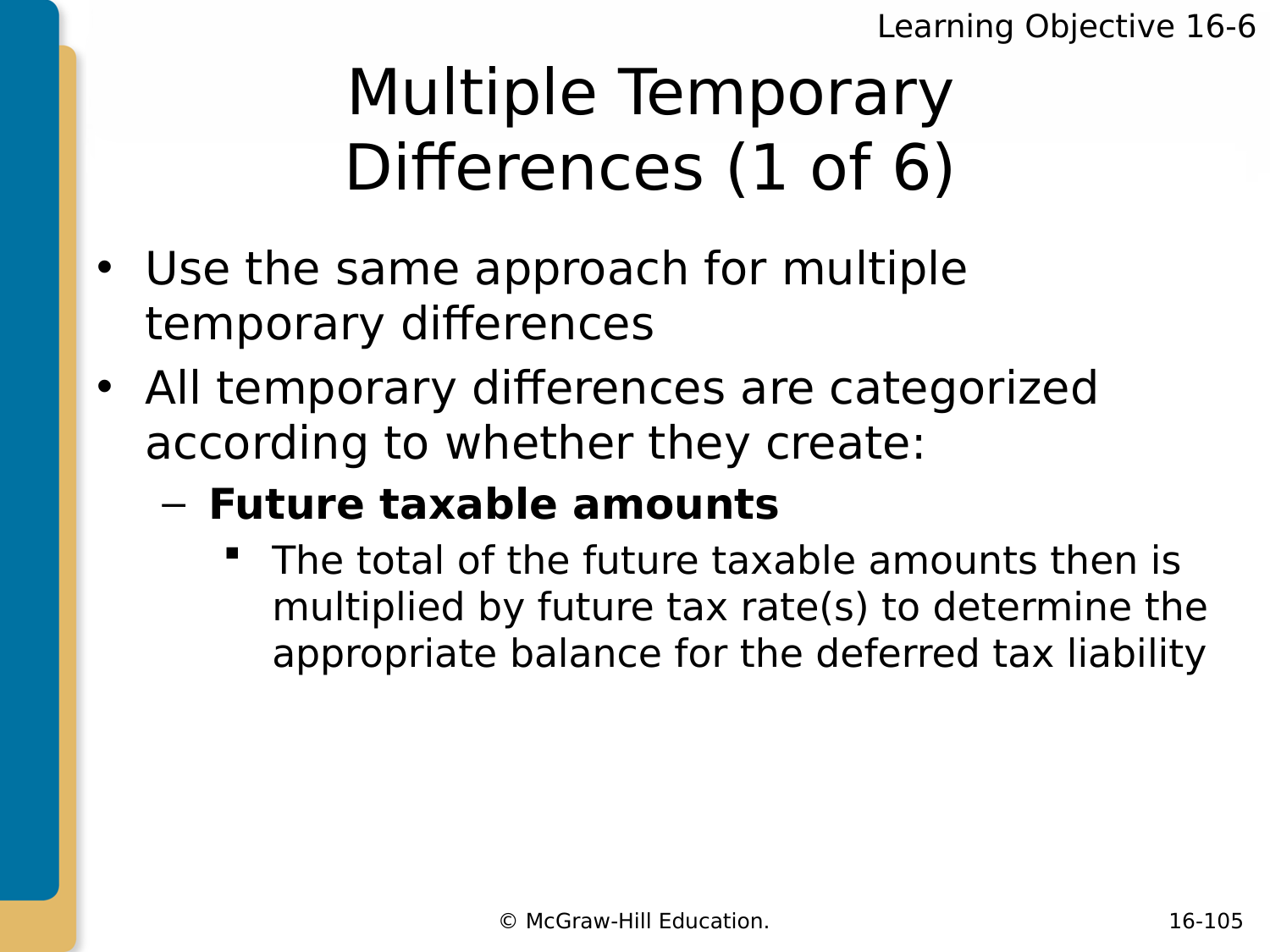

Learning Objective 16-6
# Multiple Temporary Differences (1 of 6)
Use the same approach for multiple temporary differences
All temporary differences are categorized according to whether they create:
Future taxable amounts
The total of the future taxable amounts then is multiplied by future tax rate(s) to determine the appropriate balance for the deferred tax liability